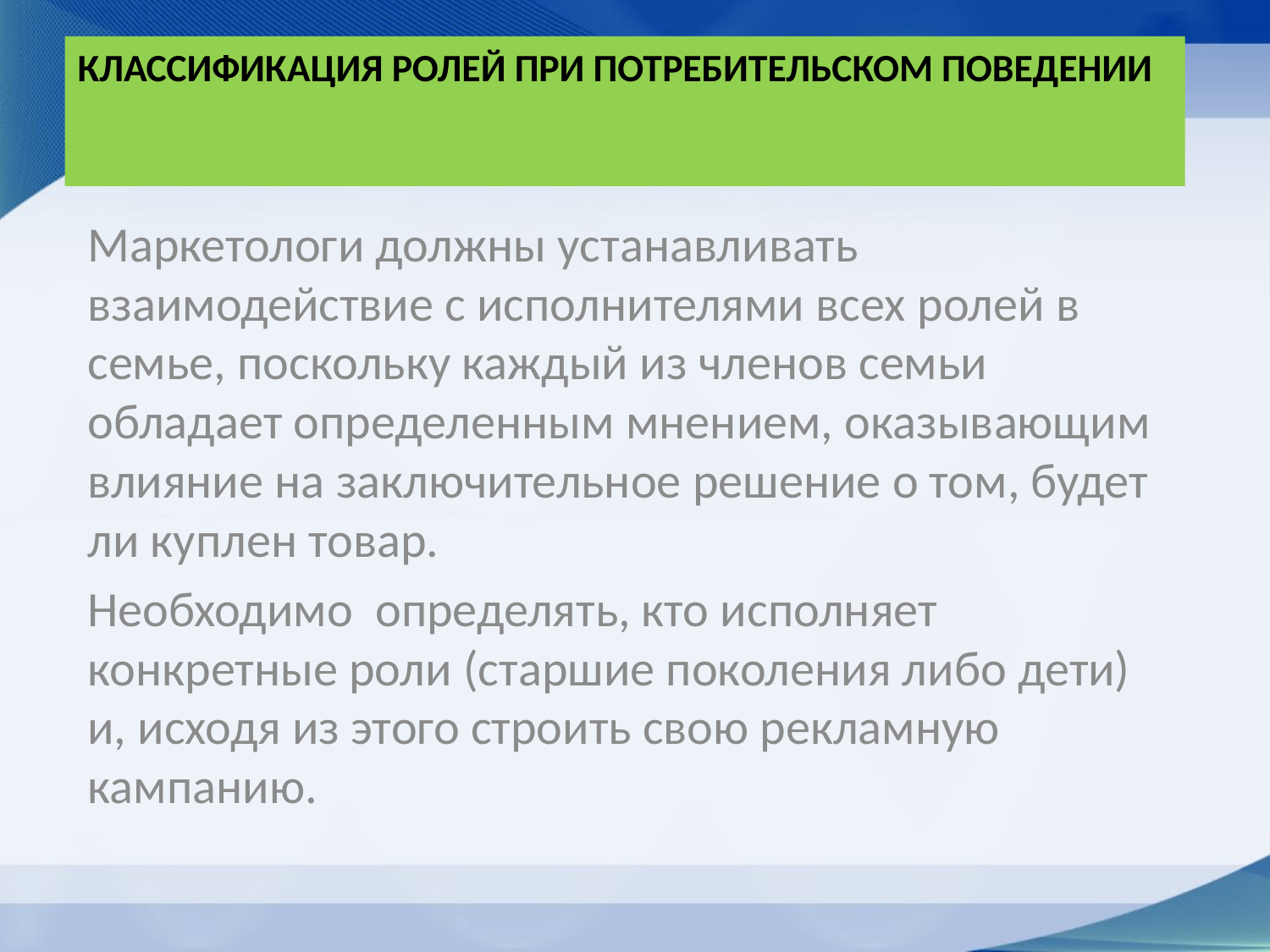

# Классификация ролей при потребительском поведении
Маркетологи должны устанавливать взаимодействие с исполнителями всех ролей в семье, поскольку каждый из членов семьи обладает определенным мнением, оказывающим влияние на заключительное решение о том, будет ли куплен товар.
Необходимо  определять, кто исполняет конкретные роли (старшие поколения либо дети) и, исходя из этого строить свою рекламную кампанию.